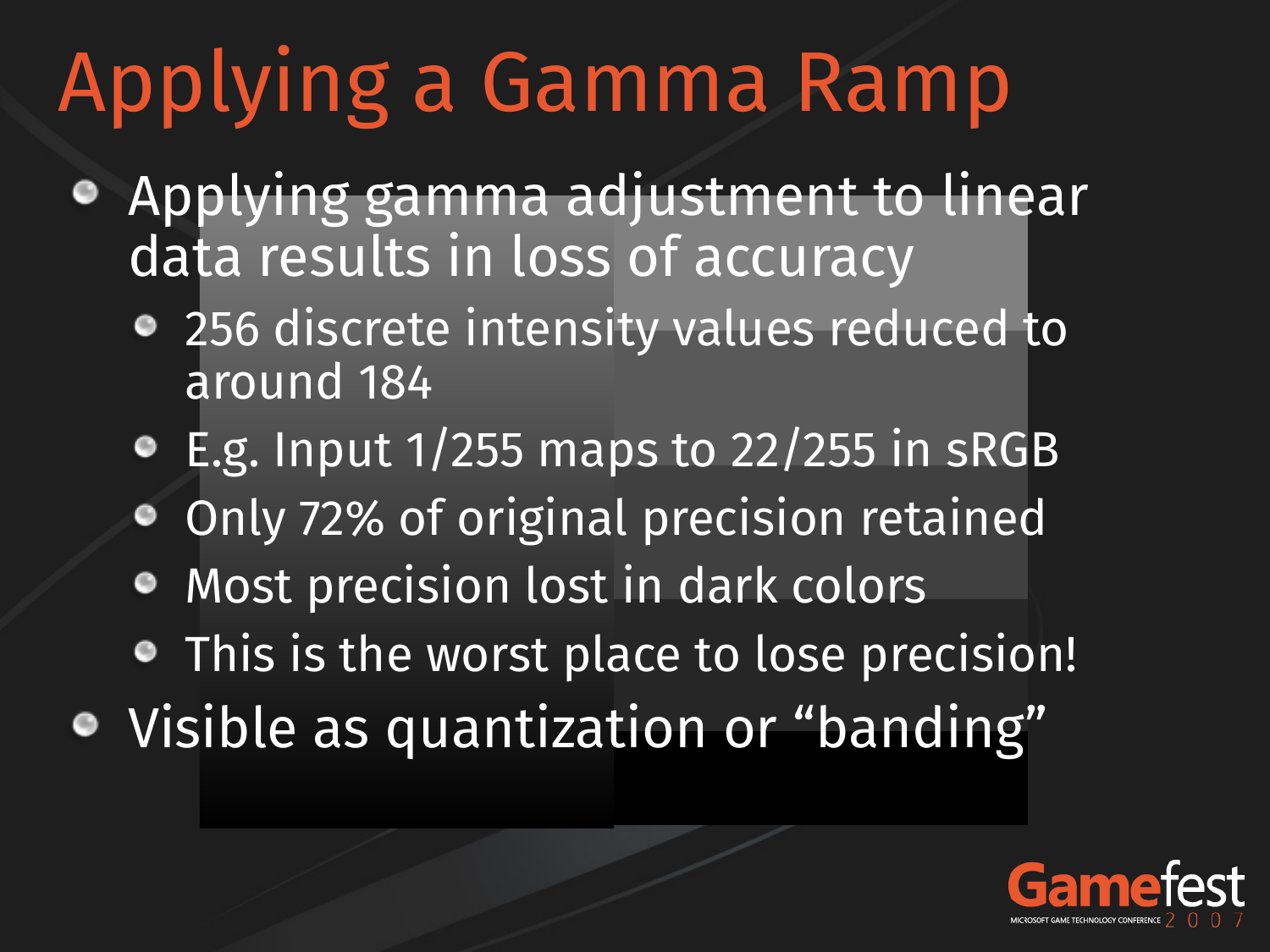

# Applying a Gamma Ramp
Applying gamma adjustment to linear data results in loss of accuracy
256 discrete intensity values reduced to around 184
E.g. Input 1/255 maps to 22/255 in sRGB
Only 72% of original precision retained
Most precision lost in dark colors
This is the worst place to lose precision!
Visible as quantization or “banding”